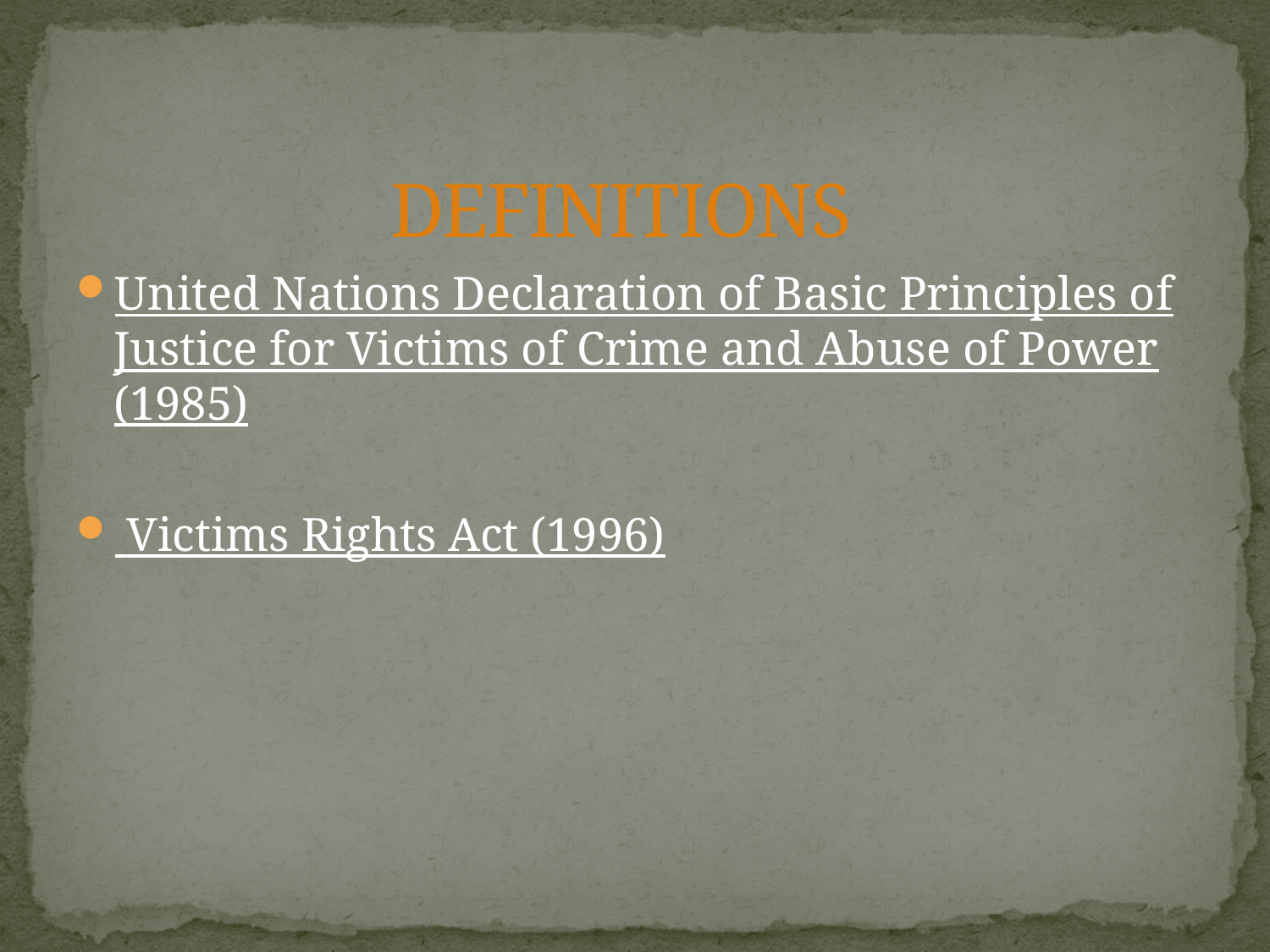

# DEFINITIONS
United Nations Declaration of Basic Principles of Justice for Victims of Crime and Abuse of Power (1985)

 Victims Rights Act (1996)